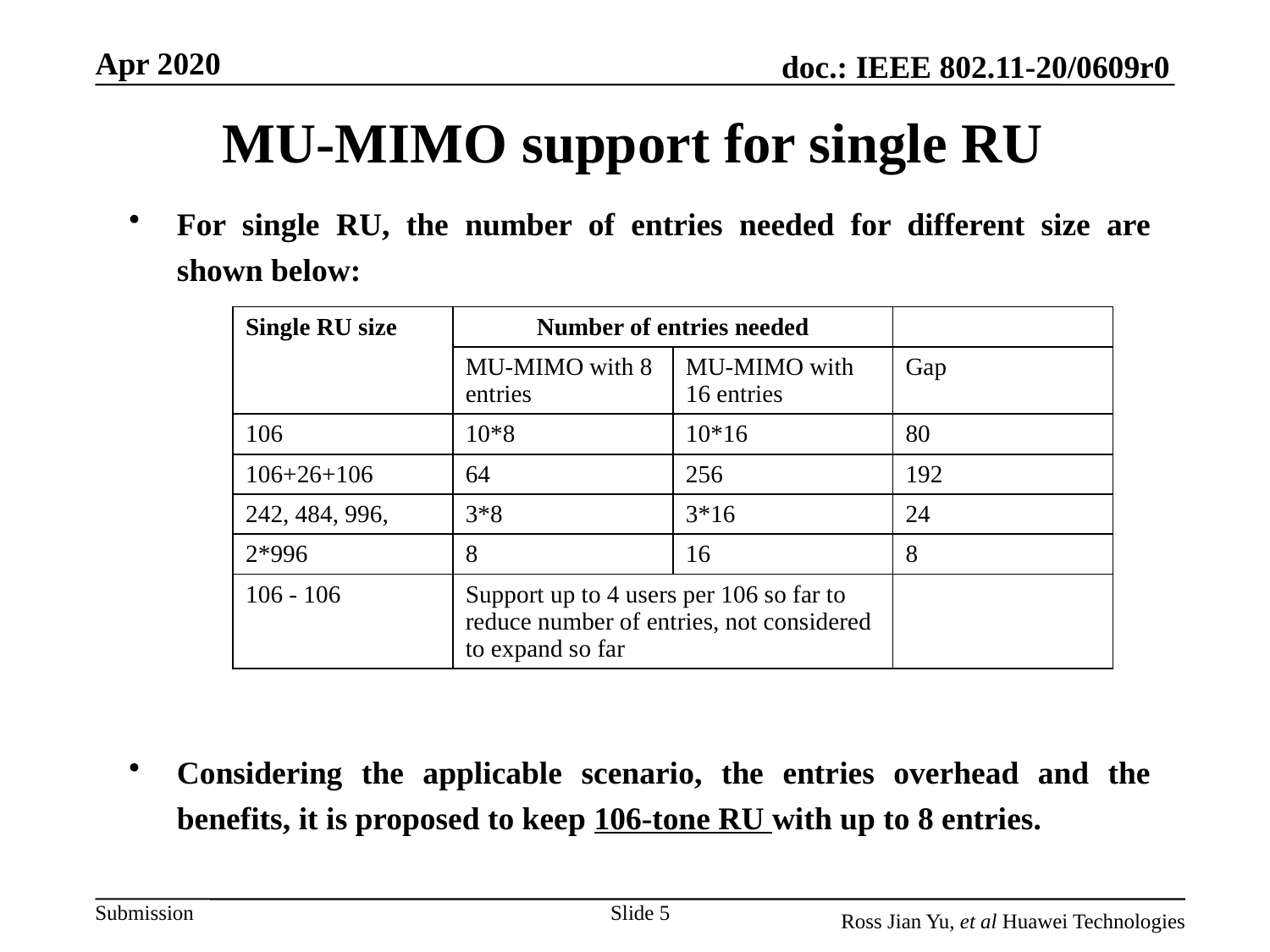

# MU-MIMO support for single RU
For single RU, the number of entries needed for different size are shown below:

Considering the applicable scenario, the entries overhead and the benefits, it is proposed to keep 106-tone RU with up to 8 entries.
| Single RU size | Number of entries needed |  |  |
| --- | --- | --- | --- |
|  | MU-MIMO with 8 entries | MU-MIMO with 16 entries | Gap |
| 106 | 10\*8 | 10\*16 | 80 |
| 106+26+106 | 64 | 256 | 192 |
| 242, 484, 996, | 3\*8 | 3\*16 | 24 |
| 2\*996 | 8 | 16 | 8 |
| 106 - 106 | Support up to 4 users per 106 so far to reduce number of entries, not considered to expand so far |  |  |
Slide 5